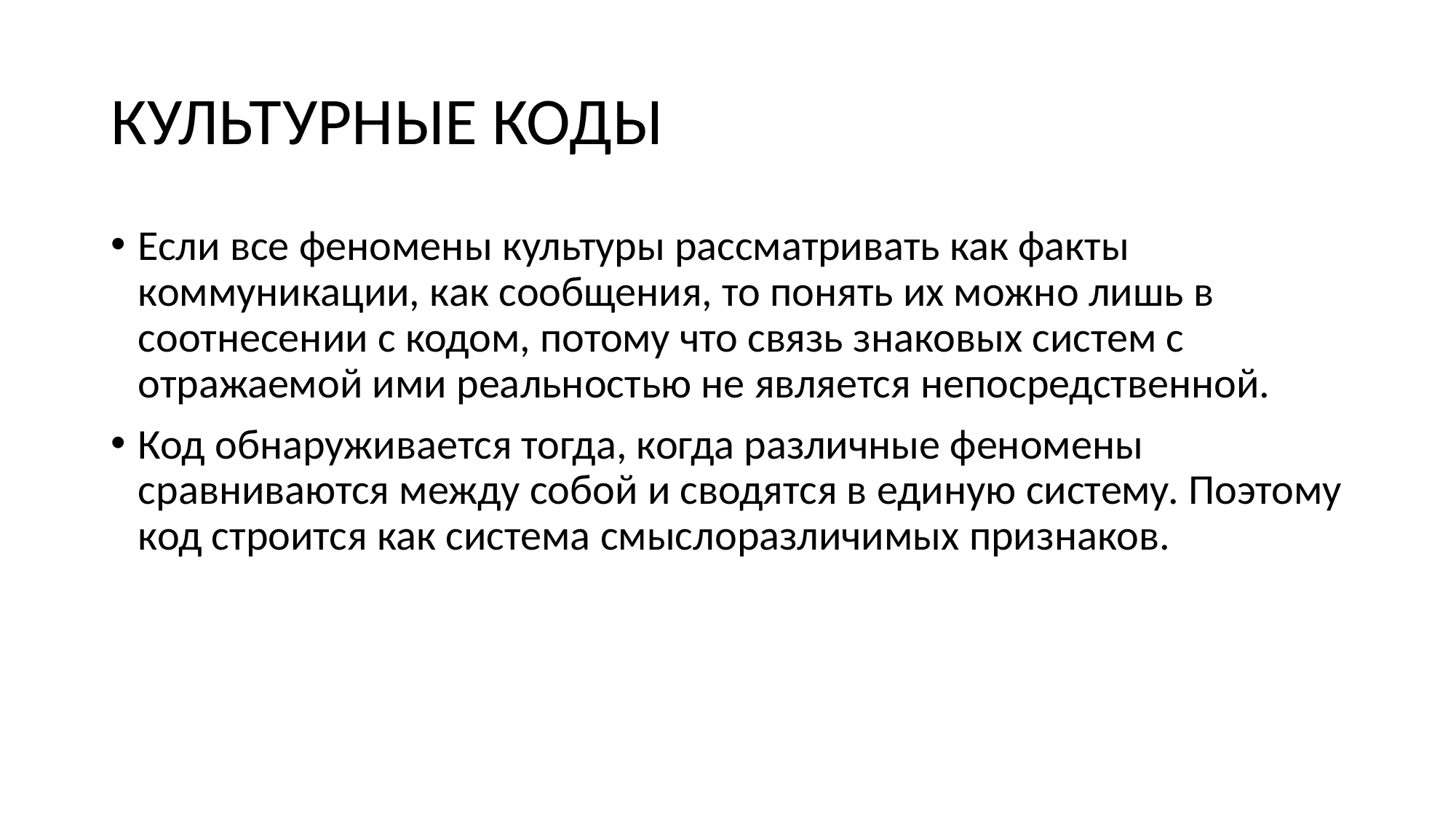

# КУЛЬТУРНЫЕ КОДЫ
Если все феномены культуры рассматривать как факты коммуникации, как сообщения, то понять их можно лишь в соотнесении с кодом, потому что связь знаковых систем с отражаемой ими реальностью не является непосредственной.
Код обнаруживается тогда, когда различные феномены сравниваются между собой и сводятся в единую систему. Поэтому код строится как система смыслоразличимых признаков.